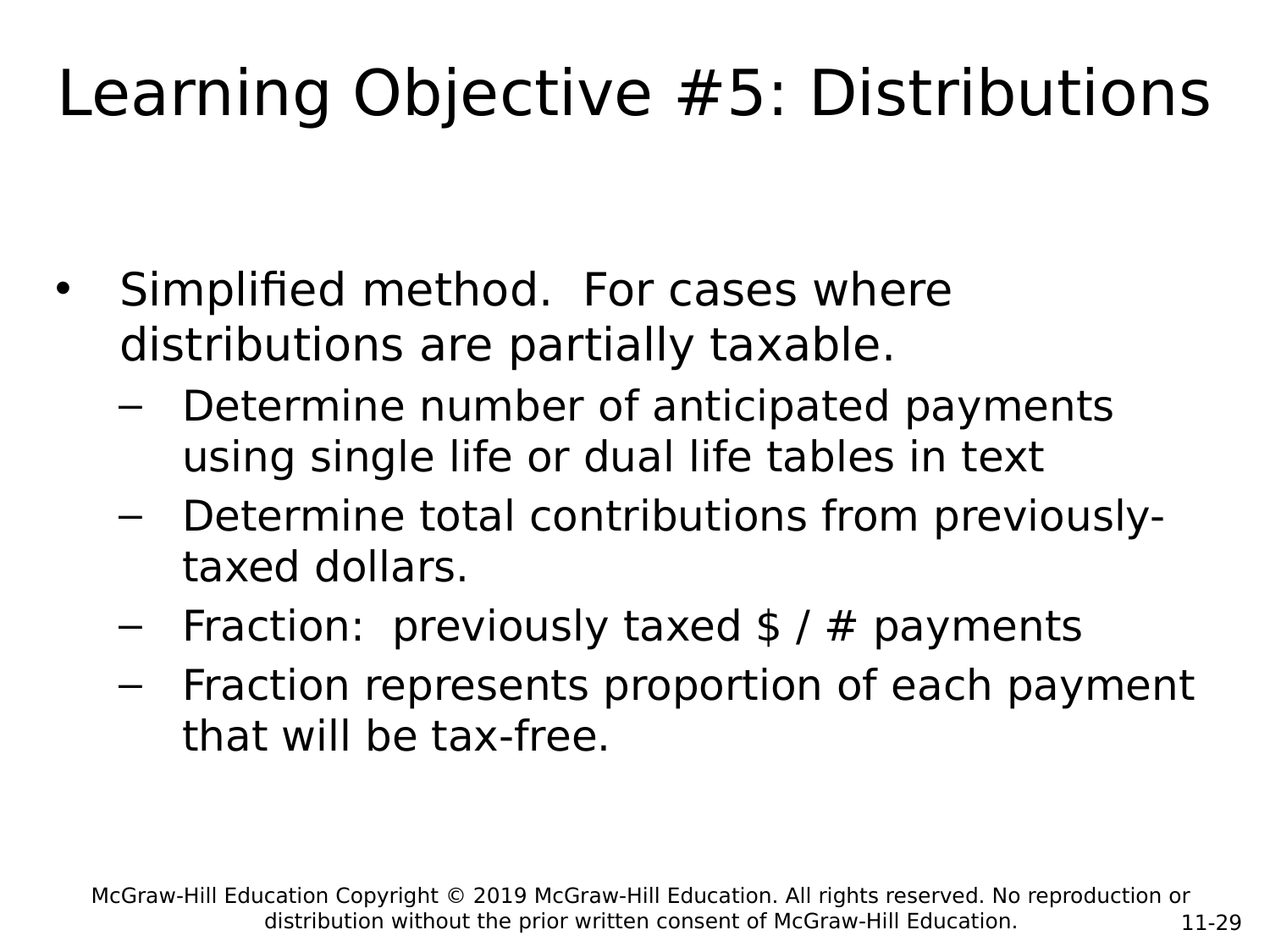

# Learning Objective #5: Distributions
Simplified method.  For cases where distributions are partially taxable.
Determine number of anticipated payments using single life or dual life tables in text
Determine total contributions from previously-taxed dollars.
Fraction:  previously taxed $ / # payments
Fraction represents proportion of each payment that will be tax-free.
McGraw-Hill Education Copyright © 2019 McGraw-Hill Education. All rights reserved. No reproduction or distribution without the prior written consent of McGraw-Hill Education.
11-29